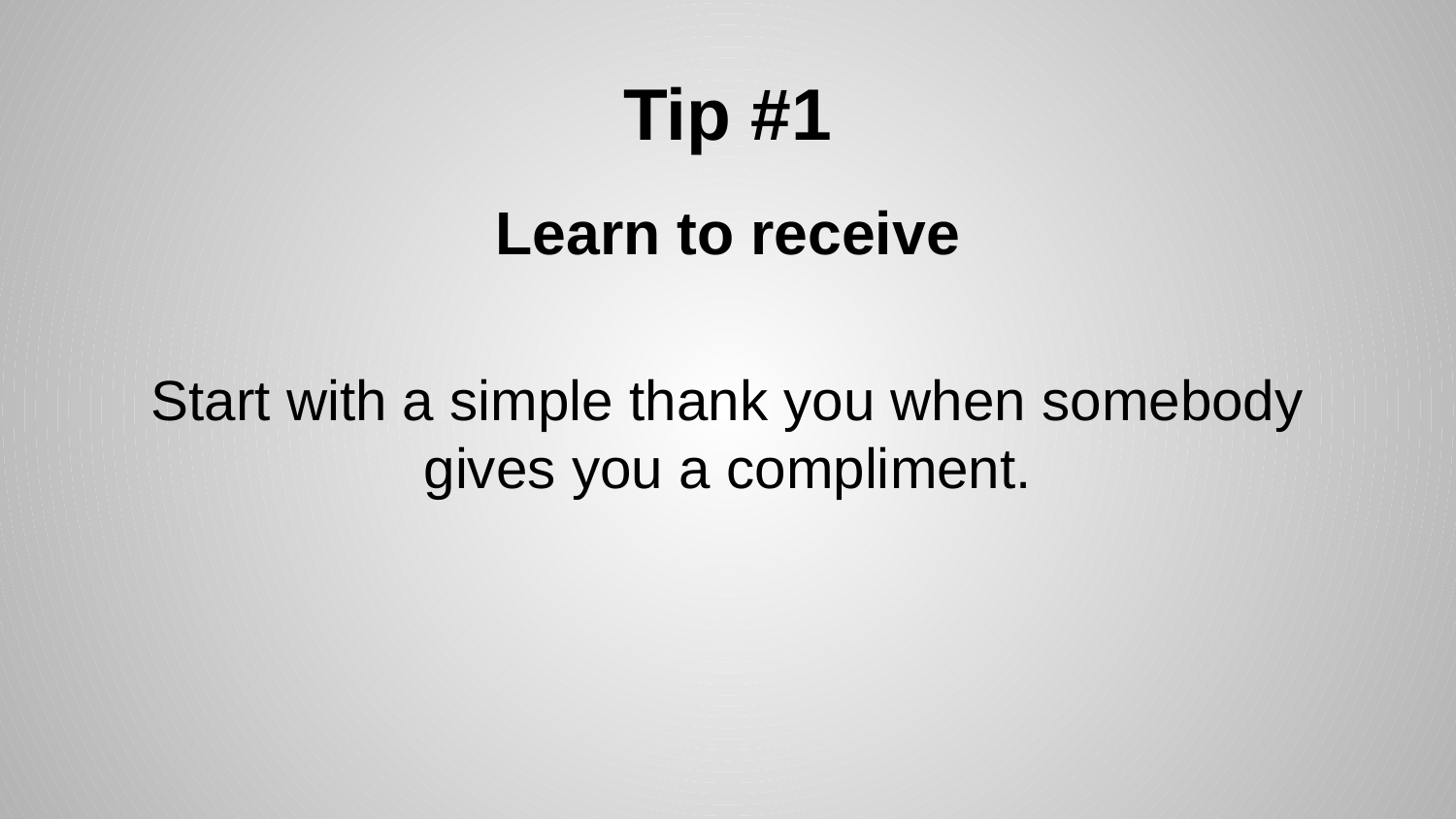

# Tip #1
Learn to receive

Start with a simple thank you when somebody gives you a compliment.